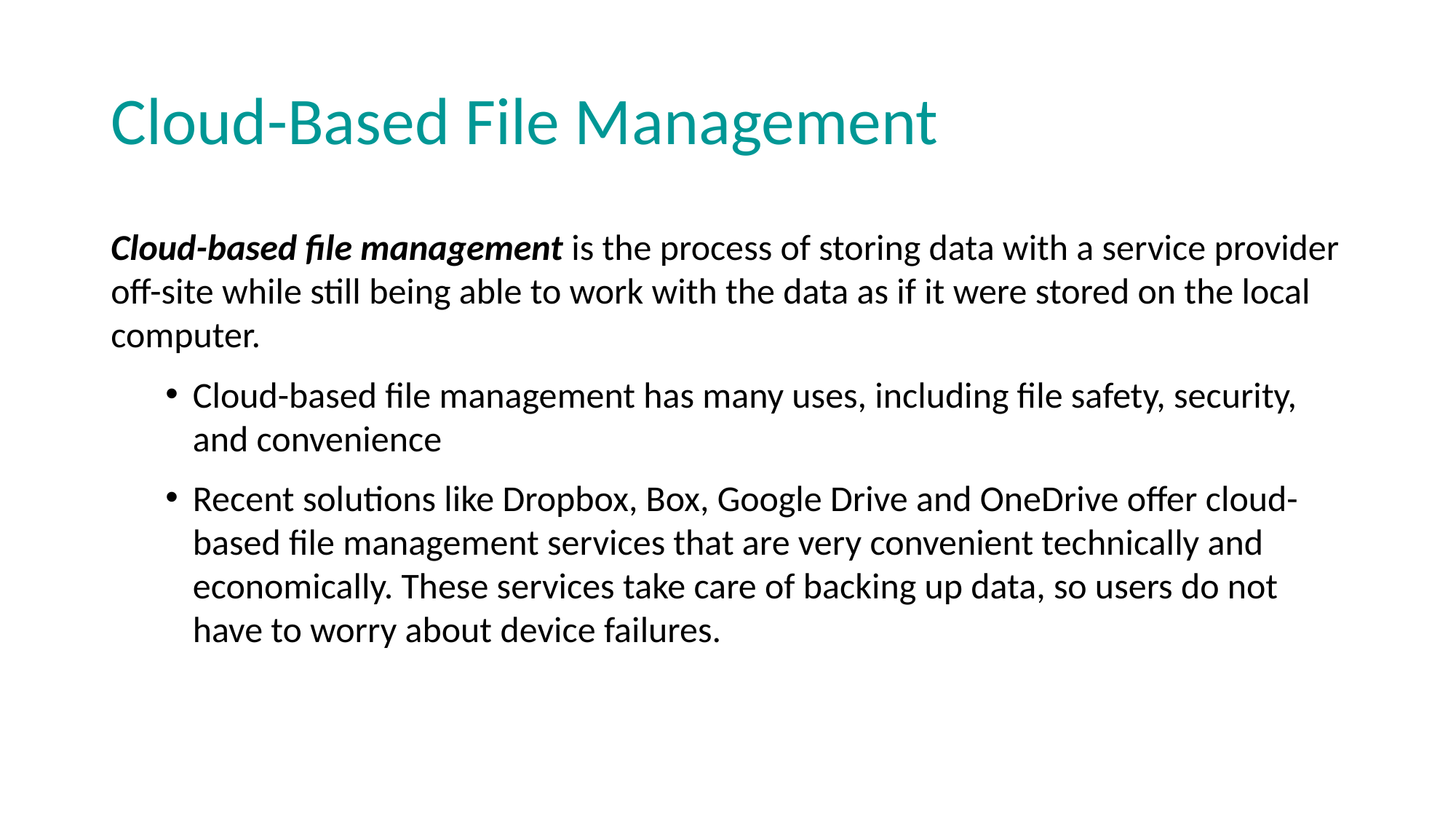

# Cloud-Based File Management
Cloud-based file management is the process of storing data with a service provider off-site while still being able to work with the data as if it were stored on the local computer.
Cloud-based file management has many uses, including file safety, security, and convenience
Recent solutions like Dropbox, Box, Google Drive and OneDrive offer cloud-based file management services that are very convenient technically and economically. These services take care of backing up data, so users do not have to worry about device failures.